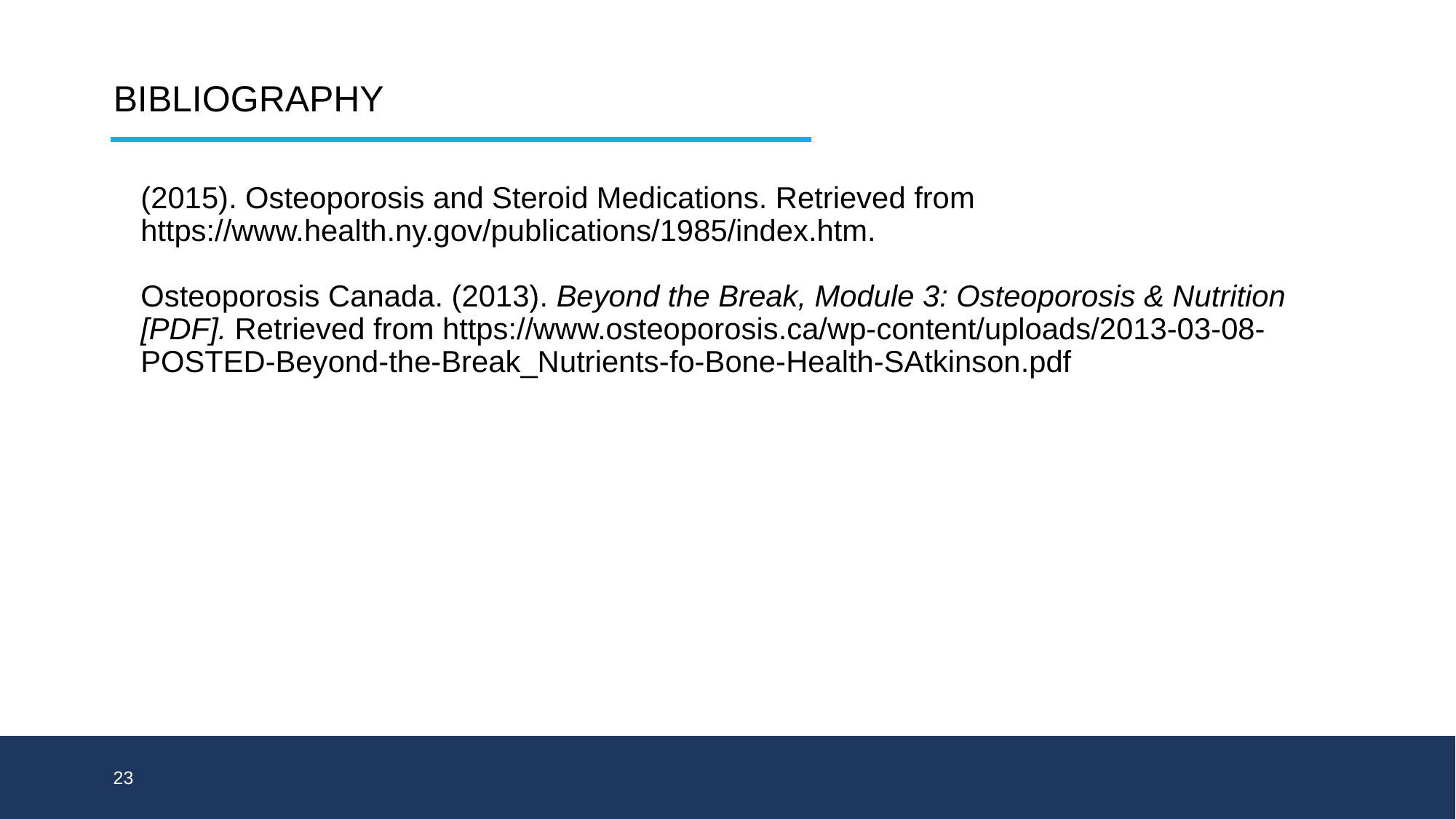

# Bibliography
(2015). Osteoporosis and Steroid Medications. Retrieved from https://www.health.ny.gov/publications/1985/index.htm.

Osteoporosis Canada. (2013). Beyond the Break, Module 3: Osteoporosis & Nutrition [PDF]. Retrieved from https://www.osteoporosis.ca/wp-content/uploads/2013-03-08-POSTED-Beyond-the-Break_Nutrients-fo-Bone-Health-SAtkinson.pdf